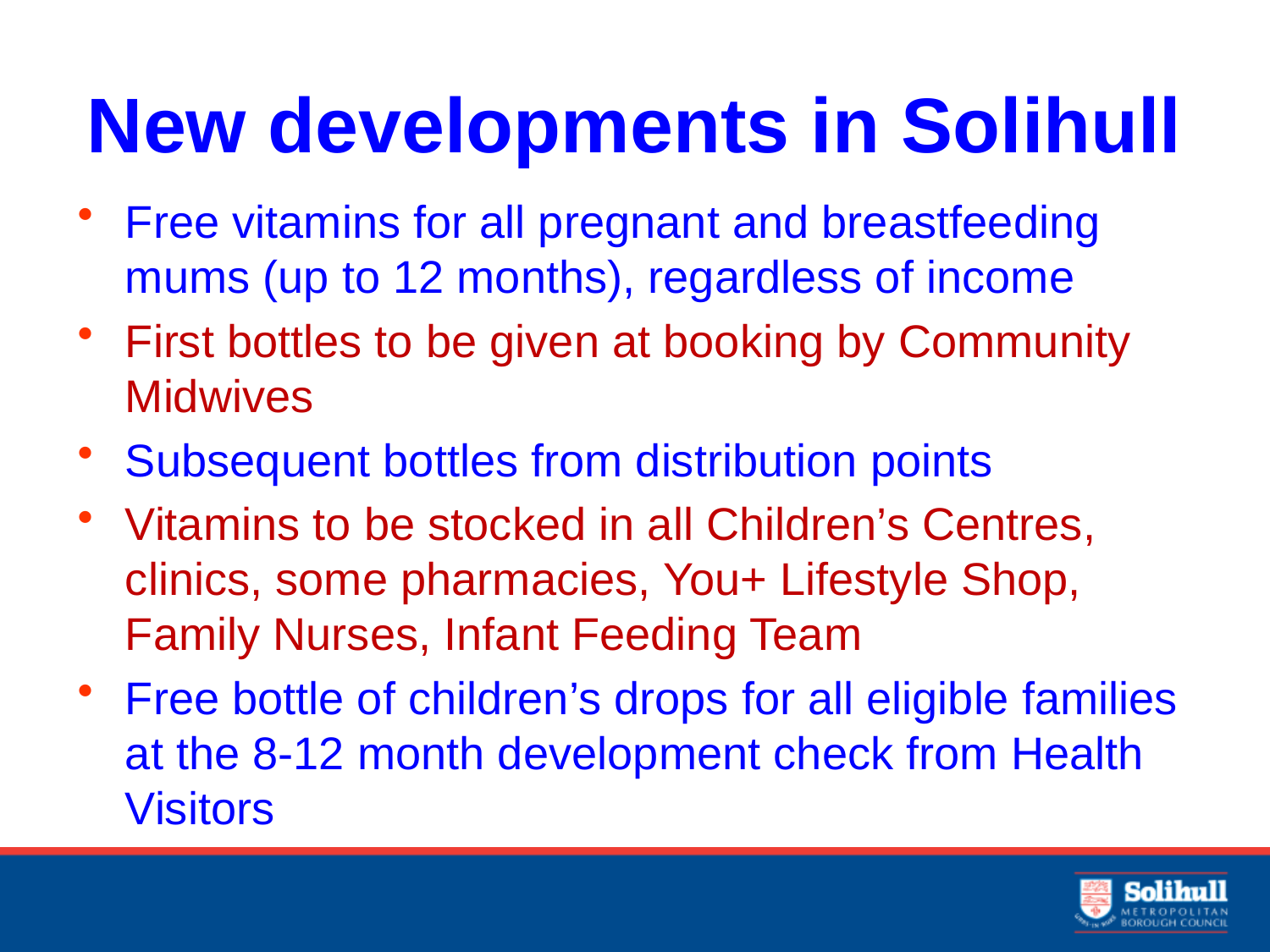

# New developments in Solihull
Free vitamins for all pregnant and breastfeeding mums (up to 12 months), regardless of income
First bottles to be given at booking by Community Midwives
Subsequent bottles from distribution points
Vitamins to be stocked in all Children’s Centres, clinics, some pharmacies, You+ Lifestyle Shop, Family Nurses, Infant Feeding Team
Free bottle of children’s drops for all eligible families at the 8-12 month development check from Health Visitors